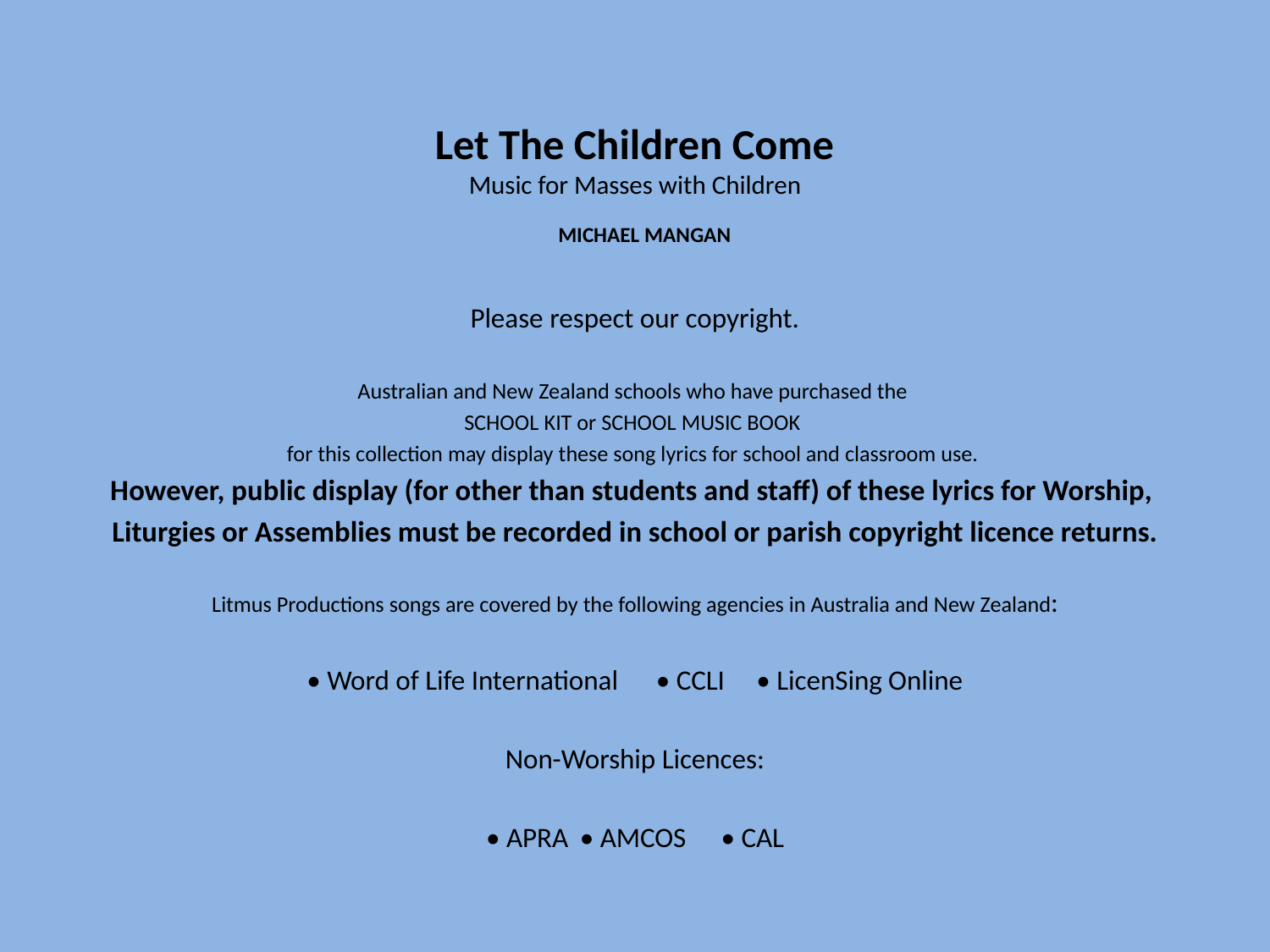

# Let The Children Come Music for Masses with Children   MICHAEL MANGAN
Please respect our copyright.

Australian and New Zealand schools who have purchased the
SCHOOL KIT or SCHOOL MUSIC BOOK
for this collection may display these song lyrics for school and classroom use.
However, public display (for other than students and staff) of these lyrics for Worship,
Liturgies or Assemblies must be recorded in school or parish copyright licence returns.

Litmus Productions songs are covered by the following agencies in Australia and New Zealand:

• Word of Life International      • CCLI     • LicenSing Online

Non-Worship Licences:

• APRA	• AMCOS	• CAL